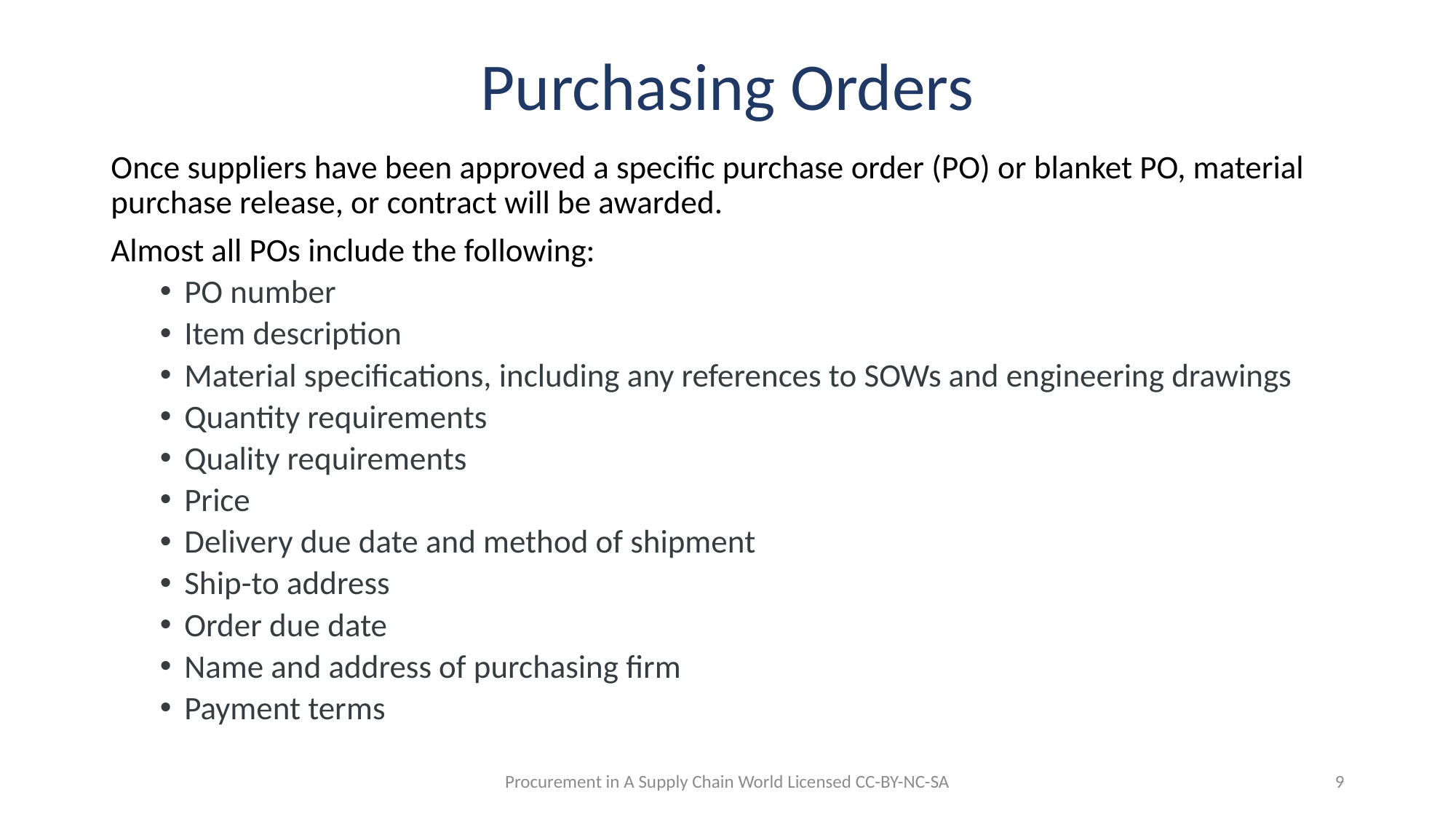

# Purchasing Orders
Once suppliers have been approved a specific purchase order (PO) or blanket PO, material purchase release, or contract will be awarded.
Almost all POs include the following:
PO number
Item description
Material specifications, including any references to SOWs and engineering drawings
Quantity requirements
Quality requirements
Price
Delivery due date and method of shipment
Ship-to address
Order due date
Name and address of purchasing firm
Payment terms

Procurement in A Supply Chain World Licensed CC-BY-NC-SA
9